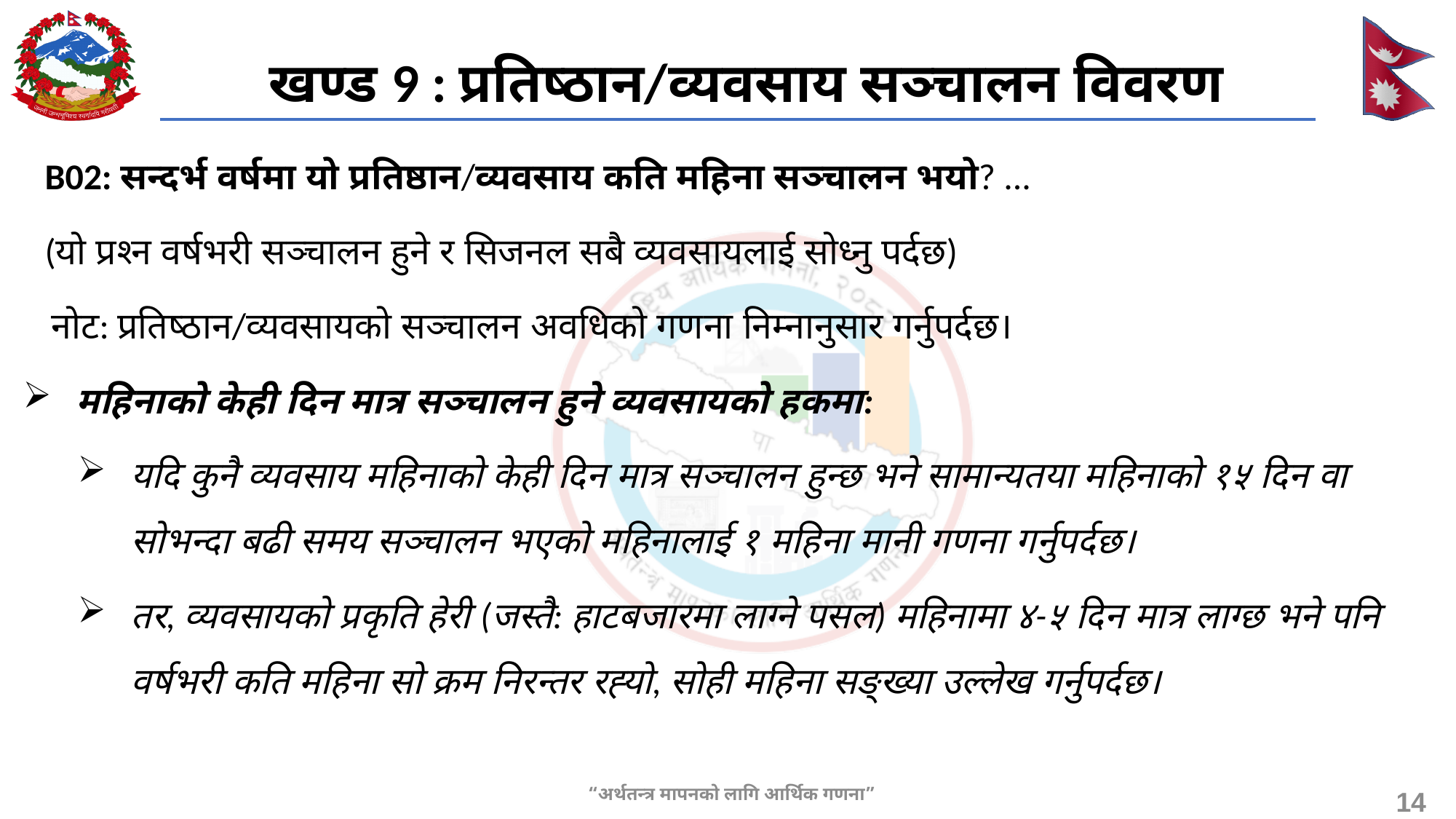

खण्ड 9 : प्रतिष्ठान/व्यवसाय सञ्चालन विवरण
B02: सन्दर्भ वर्षमा यो प्रतिष्ठान/व्यवसाय कति महिना सञ्चालन भयो? ...
(यो प्रश्न वर्षभरी सञ्चालन हुने र सिजनल सबै व्यवसायलाई सोध्नु पर्दछ)
   नोट: प्रतिष्ठान/व्यवसायको सञ्चालन अवधिको गणना निम्नानुसार गर्नुपर्दछ।
महिनाको केही दिन मात्र सञ्चालन हुने व्यवसायको हकमा:
यदि कुनै व्यवसाय महिनाको केही दिन मात्र सञ्चालन हुन्छ भने सामान्यतया महिनाको १५ दिन वा सोभन्दा बढी समय सञ्चालन भएको महिनालाई १ महिना मानी गणना गर्नुपर्दछ।
तर, व्यवसायको प्रकृति हेरी (जस्तै: हाटबजारमा लाग्ने पसल) महिनामा ४-५ दिन मात्र लाग्छ भने पनि वर्षभरी कति महिना सो क्रम निरन्तर रह्यो, सोही महिना सङ्ख्या उल्लेख गर्नुपर्दछ।

14
“अर्थतन्त्र मापनको लागि आर्थिक गणना”